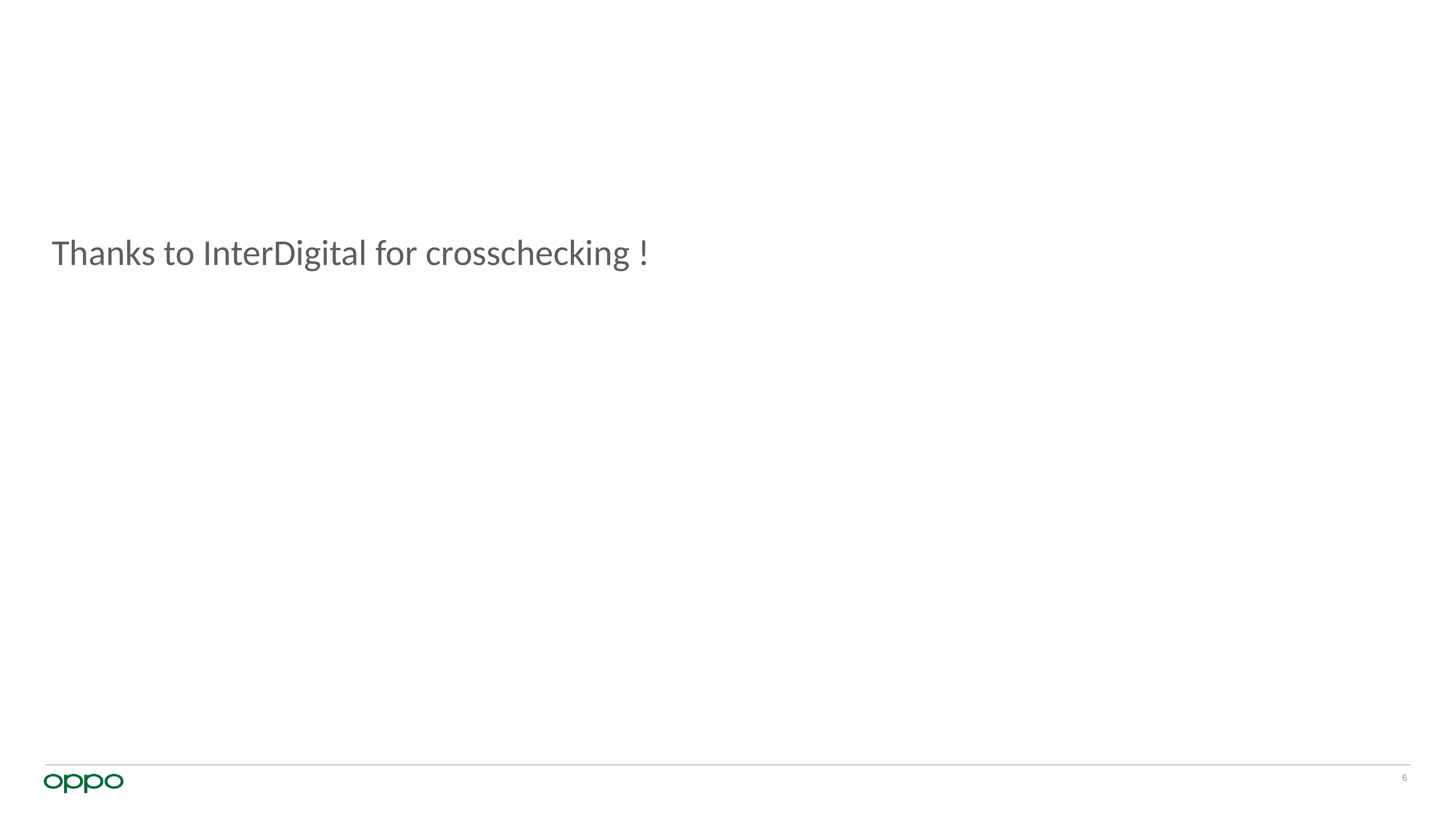

#
Thanks to InterDigital for crosschecking !